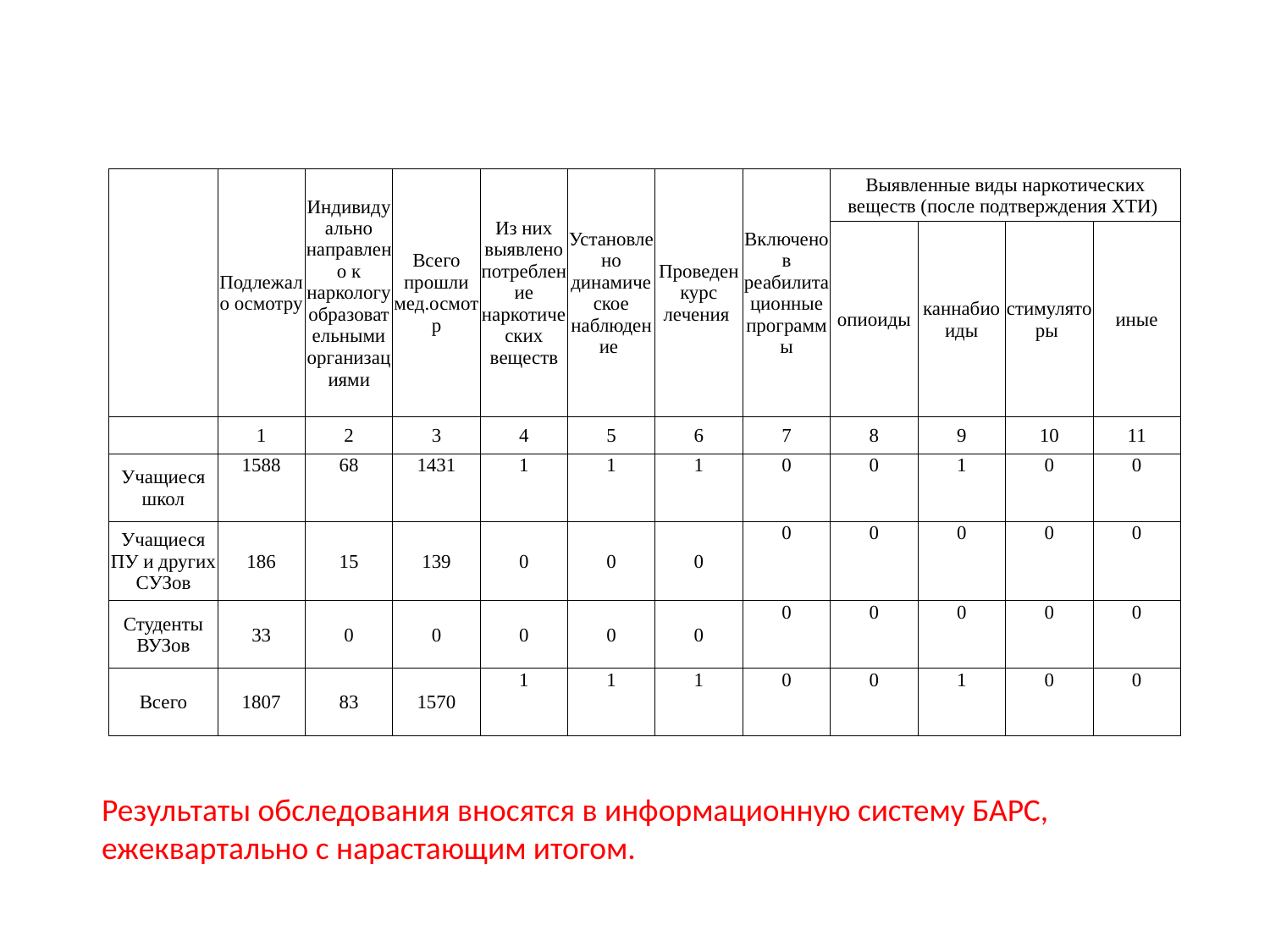

|  | Подлежало осмотру | Индивидуально направлено к наркологу образовательными организациями | Всего прошли мед.осмотр | Из них выявлено потребление наркотических веществ | Установлено динамическое наблюдение | Проведен курс лечения | Включено в реабилитационные программы | Выявленные виды наркотических веществ (после подтверждения ХТИ) |  |  |  |
| --- | --- | --- | --- | --- | --- | --- | --- | --- | --- | --- | --- |
|  |  |  |  |  |  |  |  | опиоиды | каннабиоиды | стимуляторы | иные |
|  | 1 | 2 | 3 | 4 | 5 | 6 | 7 | 8 | 9 | 10 | 11 |
| Учащиеся школ | 1588 | 68 | 1431 | 1 | 1 | 1 | 0 | 0 | 1 | 0 | 0 |
| Учащиеся ПУ и других СУЗов | 186 | 15 | 139 | 0 | 0 | 0 | 0 | 0 | 0 | 0 | 0 |
| Студенты ВУЗов | 33 | 0 | 0 | 0 | 0 | 0 | 0 | 0 | 0 | 0 | 0 |
| Всего | 1807 | 83 | 1570 | 1 | 1 | 1 | 0 | 0 | 1 | 0 | 0 |
Результаты обследования вносятся в информационную систему БАРС, ежеквартально с нарастающим итогом.